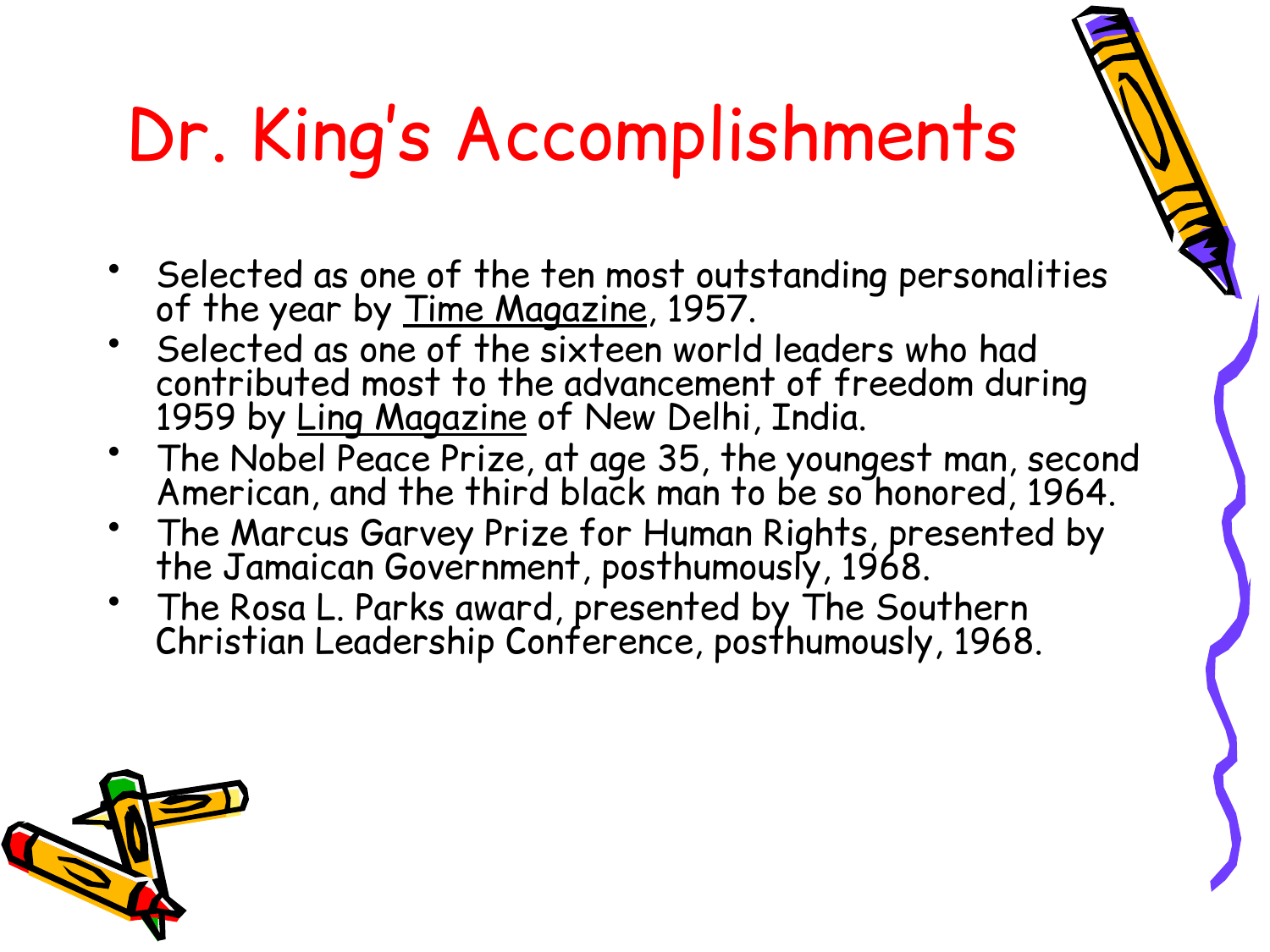

# Dr. King’s Accomplishments
Selected as one of the ten most outstanding personalities of the year by Time Magazine, 1957.
Selected as one of the sixteen world leaders who had contributed most to the advancement of freedom during 1959 by Ling Magazine of New Delhi, India.
The Nobel Peace Prize, at age 35, the youngest man, second American, and the third black man to be so honored, 1964.
The Marcus Garvey Prize for Human Rights, presented by the Jamaican Government, posthumously, 1968.
The Rosa L. Parks award, presented by The Southern Christian Leadership Conference, posthumously, 1968.